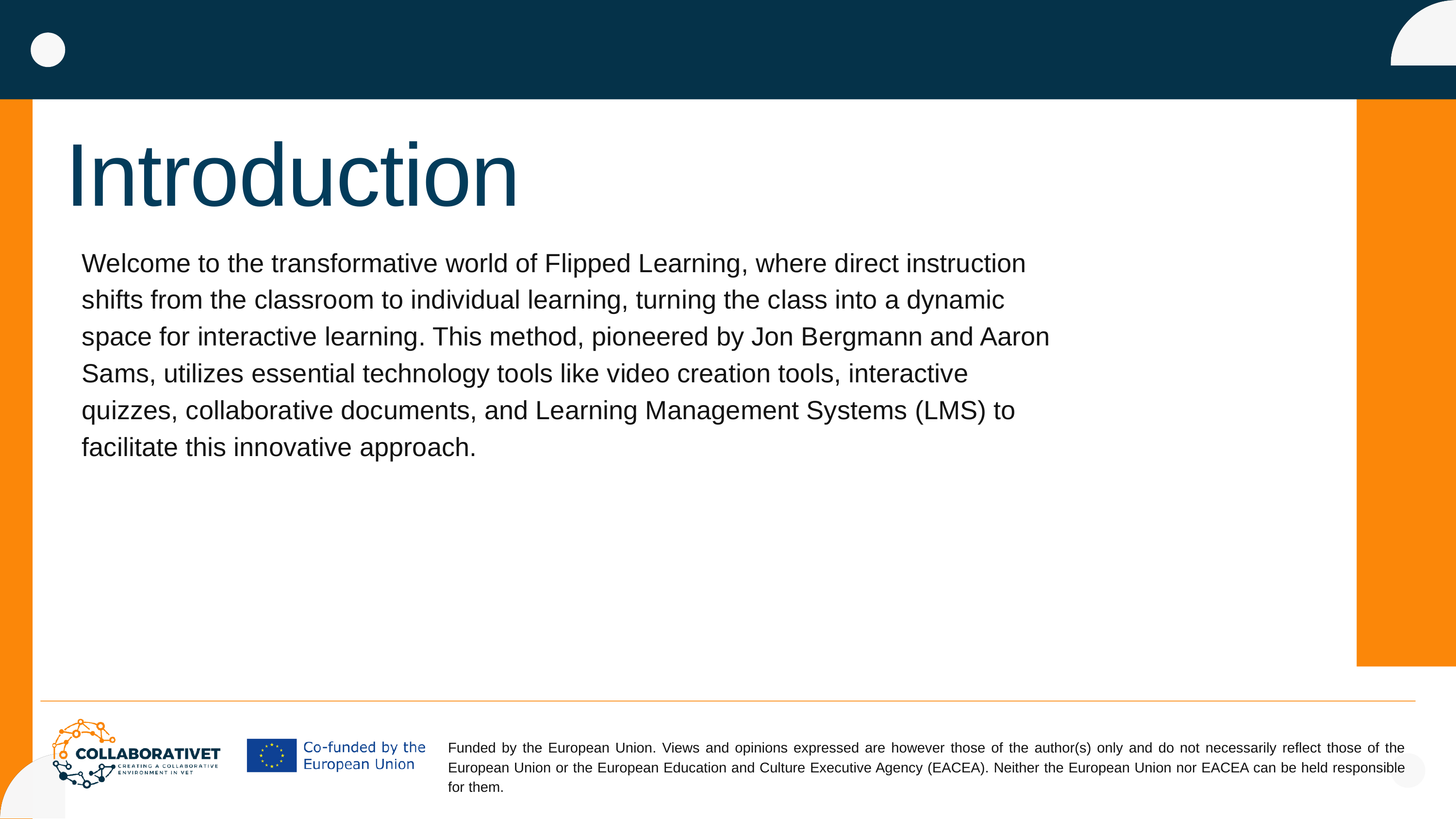

Introduction
Welcome to the transformative world of Flipped Learning, where direct instruction shifts from the classroom to individual learning, turning the class into a dynamic space for interactive learning. This method, pioneered by Jon Bergmann and Aaron Sams, utilizes essential technology tools like video creation tools, interactive quizzes, collaborative documents, and Learning Management Systems (LMS) to facilitate this innovative approach.

Funded by the European Union. Views and opinions expressed are however those of the author(s) only and do not necessarily reflect those of the European Union or the European Education and Culture Executive Agency (EACEA). Neither the European Union nor EACEA can be held responsible for them.